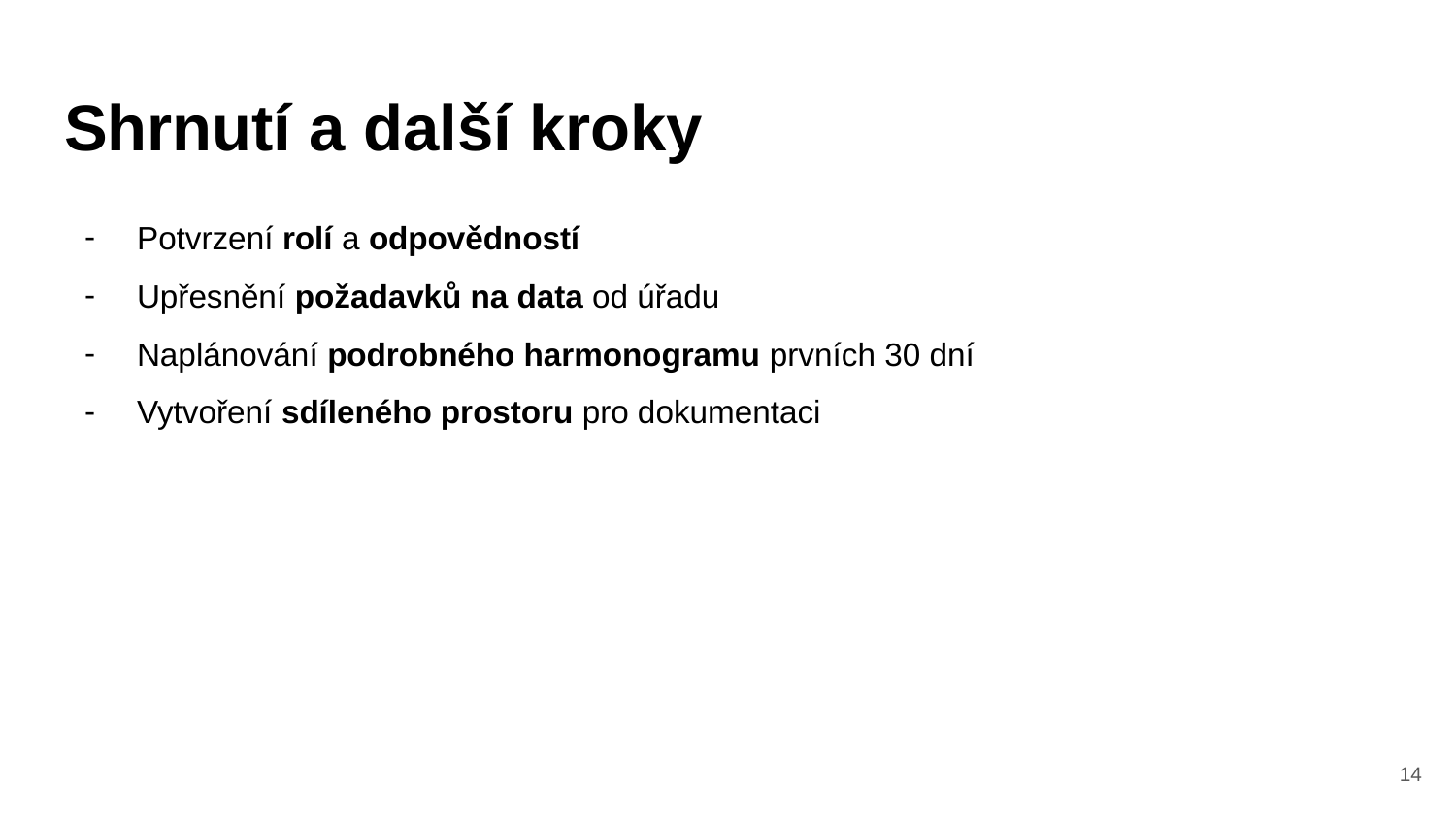

# Shrnutí a další kroky
Potvrzení rolí a odpovědností
Upřesnění požadavků na data od úřadu
Naplánování podrobného harmonogramu prvních 30 dní
Vytvoření sdíleného prostoru pro dokumentaci

14